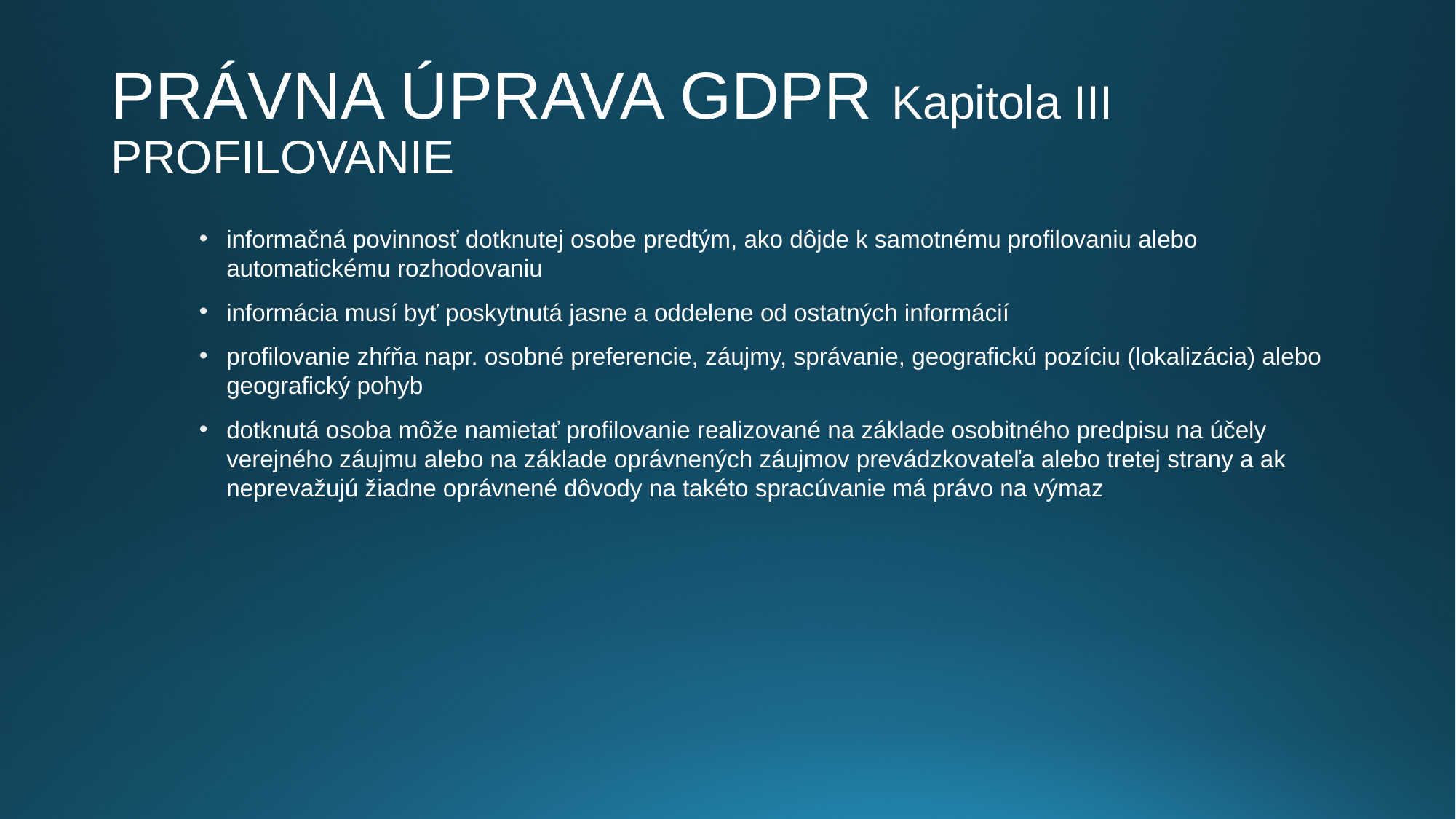

# Právna úprava GDPR Kapitola III Profilovanie
informačná povinnosť dotknutej osobe predtým, ako dôjde k samotnému profilovaniu alebo automatickému rozhodovaniu
informácia musí byť poskytnutá jasne a oddelene od ostatných informácií
profilovanie zhŕňa napr. osobné preferencie, záujmy, správanie, geografickú pozíciu (lokalizácia) alebo geografický pohyb
dotknutá osoba môže namietať profilovanie realizované na základe osobitného predpisu na účely verejného záujmu alebo na základe oprávnených záujmov prevádzkovateľa alebo tretej strany a ak neprevažujú žiadne oprávnené dôvody na takéto spracúvanie má právo na výmaz